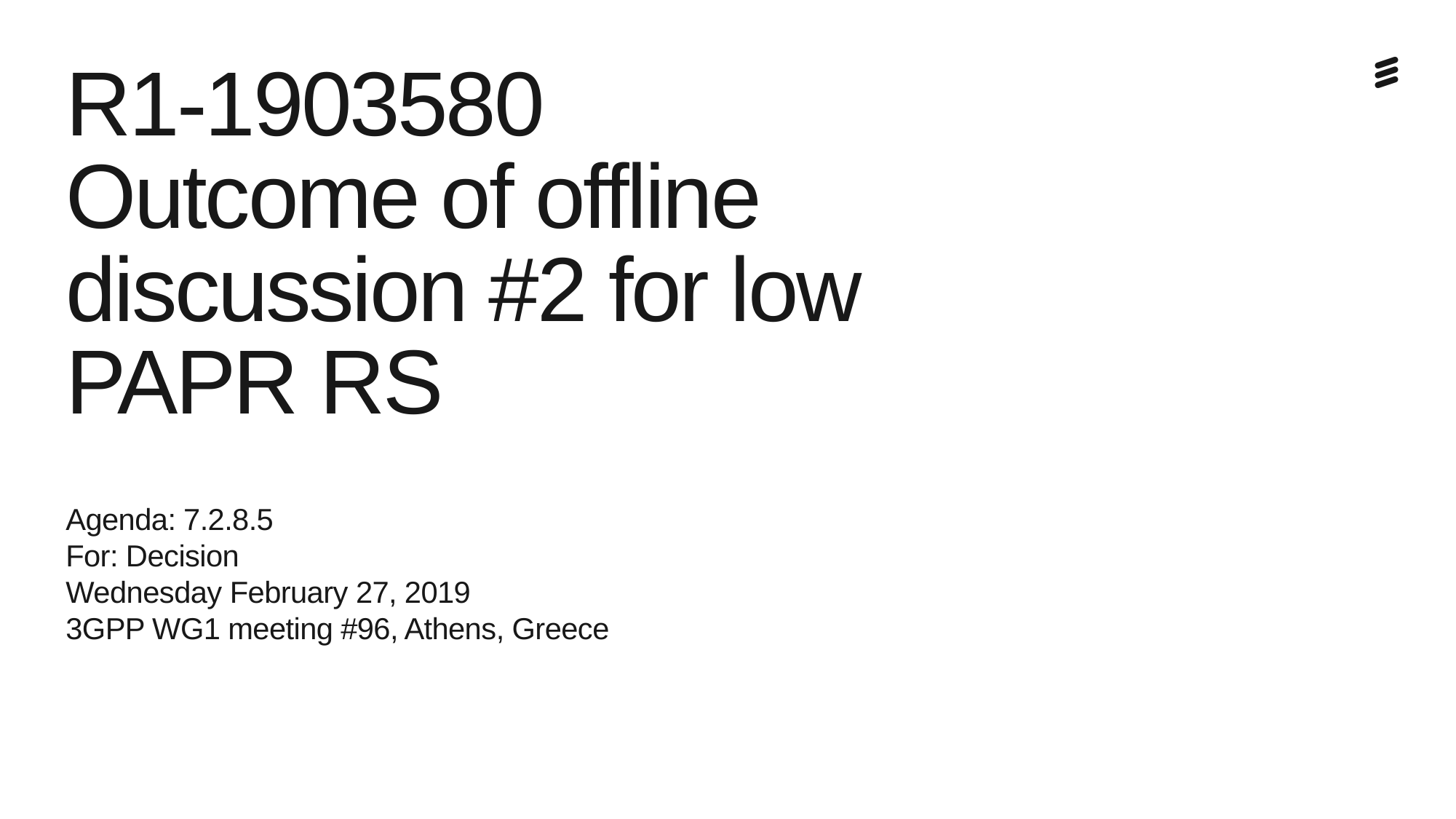

# R1-1903580 Outcome of offline discussion #2 for low PAPR RS
Agenda: 7.2.8.5
For: Decision
Wednesday February 27, 2019
3GPP WG1 meeting #96, Athens, Greece